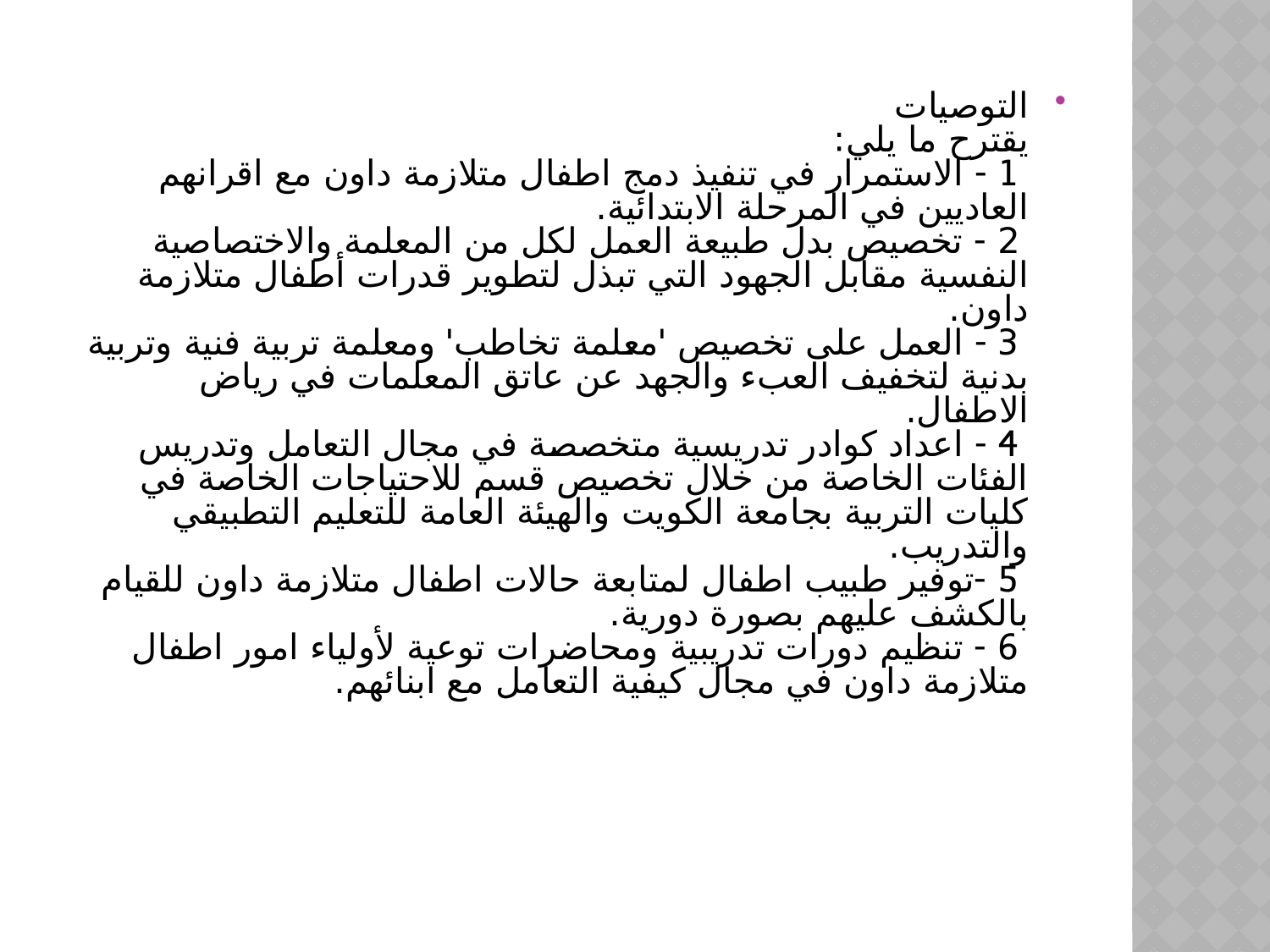

التوصيات
يقترح ما يلي:
 1 - الاستمرار في تنفيذ دمج اطفال متلازمة داون مع اقرانهم العاديين في المرحلة الابتدائية.
 2 - تخصيص بدل طبيعة العمل لكل من المعلمة والاختصاصية النفسية مقابل الجهود التي تبذل لتطوير قدرات أطفال متلازمة داون.
 3 - العمل على تخصيص 'معلمة تخاطب' ومعلمة تربية فنية وتربية بدنية لتخفيف العبء والجهد عن عاتق المعلمات في رياض الاطفال.
 4 - اعداد كوادر تدريسية متخصصة في مجال التعامل وتدريس الفئات الخاصة من خلال تخصيص قسم للاحتياجات الخاصة في كليات التربية بجامعة الكويت والهيئة العامة للتعليم التطبيقي والتدريب.
 5 -توفير طبيب اطفال لمتابعة حالات اطفال متلازمة داون للقيام بالكشف عليهم بصورة دورية.
 6 - تنظيم دورات تدريبية ومحاضرات توعية لأولياء امور اطفال متلازمة داون في مجال كيفية التعامل مع ابنائهم.